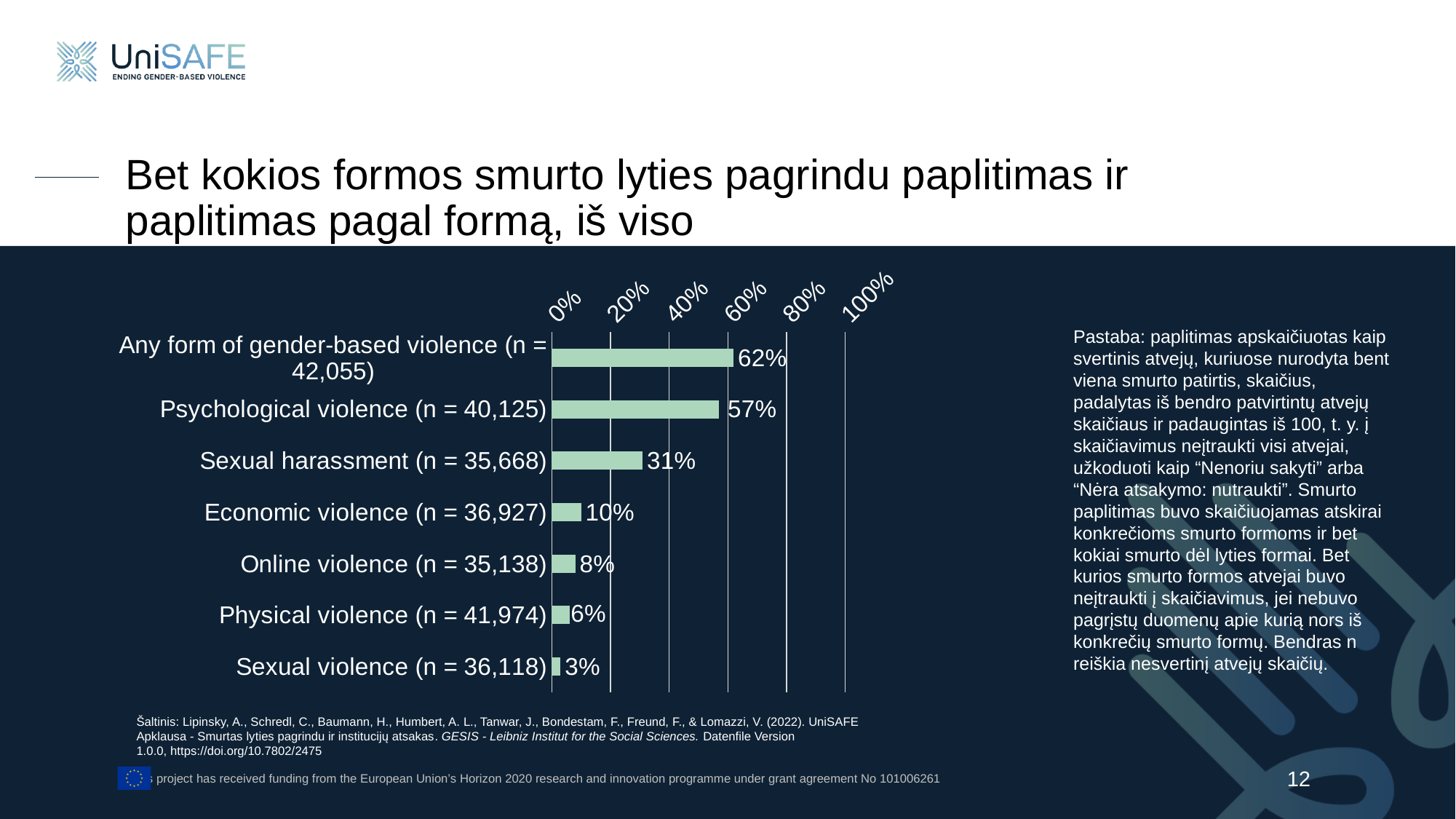

# Bet kokios formos smurto lyties pagrindu paplitimas ir paplitimas pagal formą, iš viso

### Chart

| Category |  |
|---|---|
| Any form of gender-based violence (n = 42,055) | 0.6200000000000003 |
| Psychological violence (n = 40,125) | 0.57 |
| Sexual harassment (n = 35,668) | 0.31000000000000016 |
| Economic violence (n = 36,927) | 0.1 |
| Online violence (n = 35,138) | 0.08000000000000004 |
| Physical violence (n = 41,974) | 0.060000000000000026 |
| Sexual violence (n = 36,118) | 0.030000000000000013 |
Pastaba: paplitimas apskaičiuotas kaip svertinis atvejų, kuriuose nurodyta bent viena smurto patirtis, skaičius, padalytas iš bendro patvirtintų atvejų skaičiaus ir padaugintas iš 100, t. y. į skaičiavimus neįtraukti visi atvejai, užkoduoti kaip “Nenoriu sakyti” arba “Nėra atsakymo: nutraukti”. Smurto paplitimas buvo skaičiuojamas atskirai konkrečioms smurto formoms ir bet kokiai smurto dėl lyties formai. Bet kurios smurto formos atvejai buvo neįtraukti į skaičiavimus, jei nebuvo pagrįstų duomenų apie kurią nors iš konkrečių smurto formų. Bendras n reiškia nesvertinį atvejų skaičių.
Šaltinis: Lipinsky, A., Schredl, C., Baumann, H., Humbert, A. L., Tanwar, J., Bondestam, F., Freund, F., & Lomazzi, V. (2022). UniSAFE Apklausa - Smurtas lyties pagrindu ir institucijų atsakas. GESIS - Leibniz Institut for the Social Sciences. Datenfile Version 1.0.0, https://doi.org/10.7802/2475